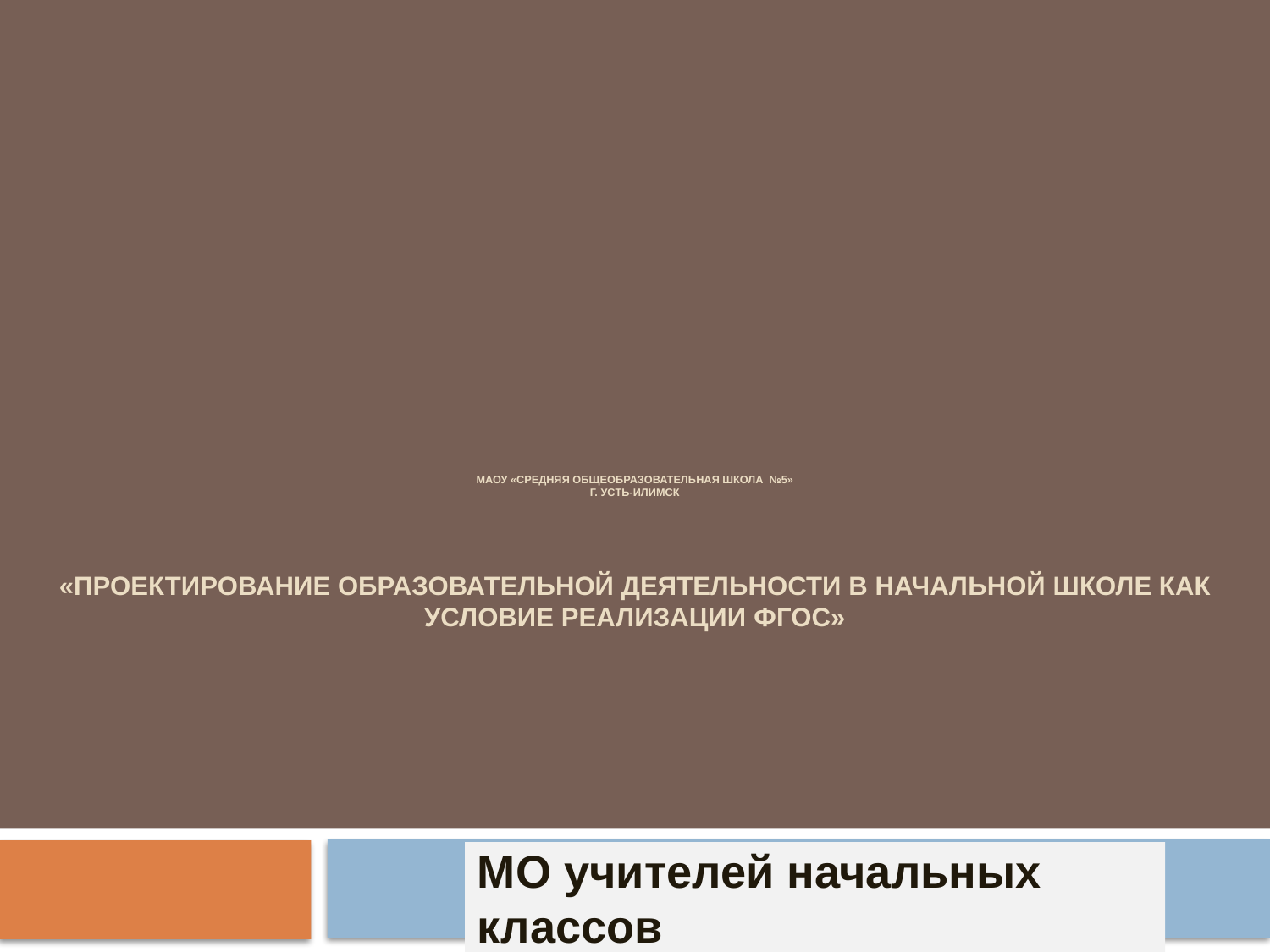

# МАОУ «Средняя общеобразовательная школа  №5» г. Усть-Илимск «Проектирование образовательной деятельности в начальной школе как условие реализации ФГОС»
МО учителей начальных классов